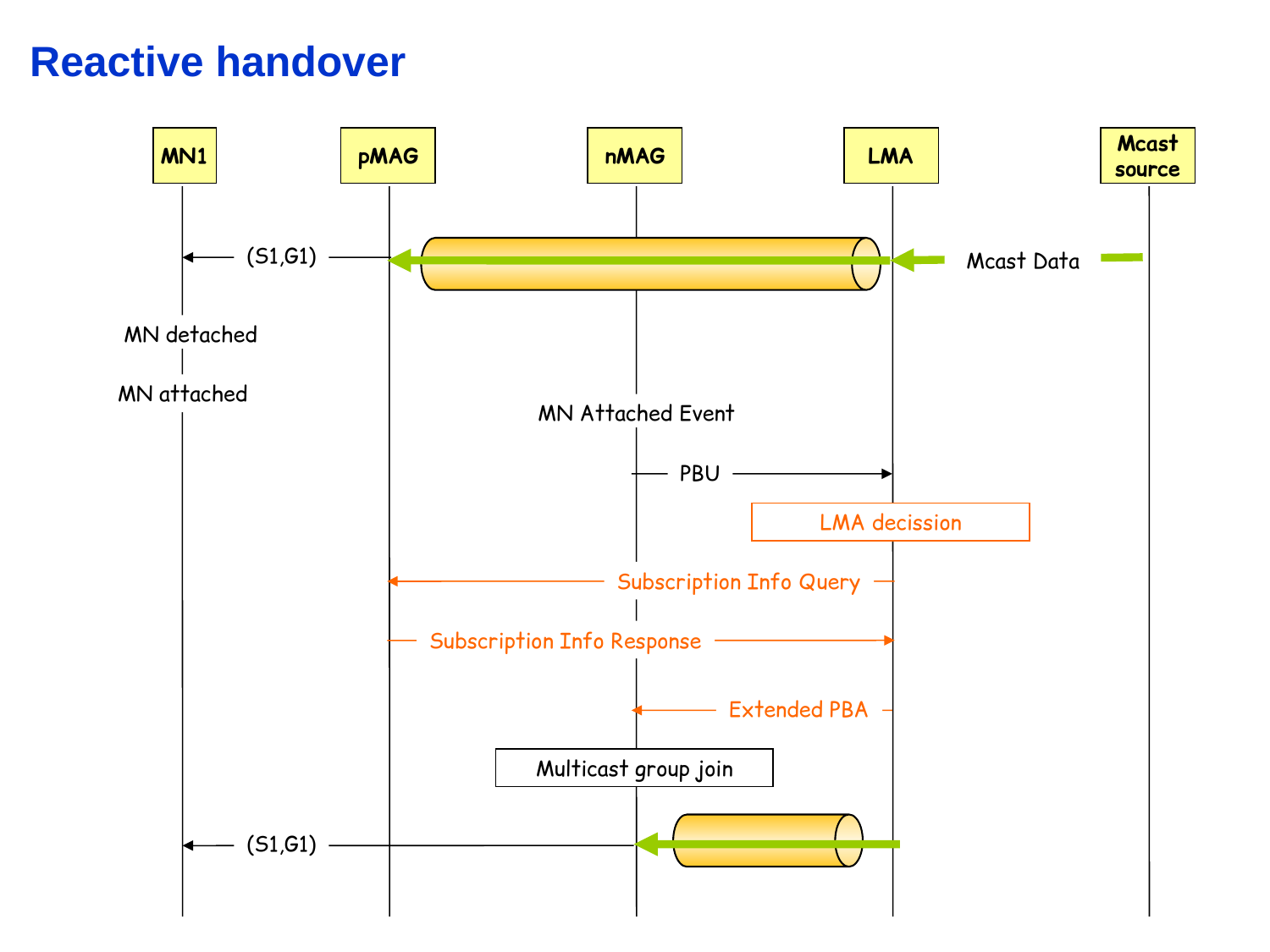

Reactive handover

MN1
pMAG
nMAG
LMA
Mcast
source

(S1,G1)
Mcast Data

MN detached
MN attached
MN Attached Event
PBU

LMA decission
Subscription Info Query

Subscription Info Response

Extended PBA

Multicast group join
(S1,G1)